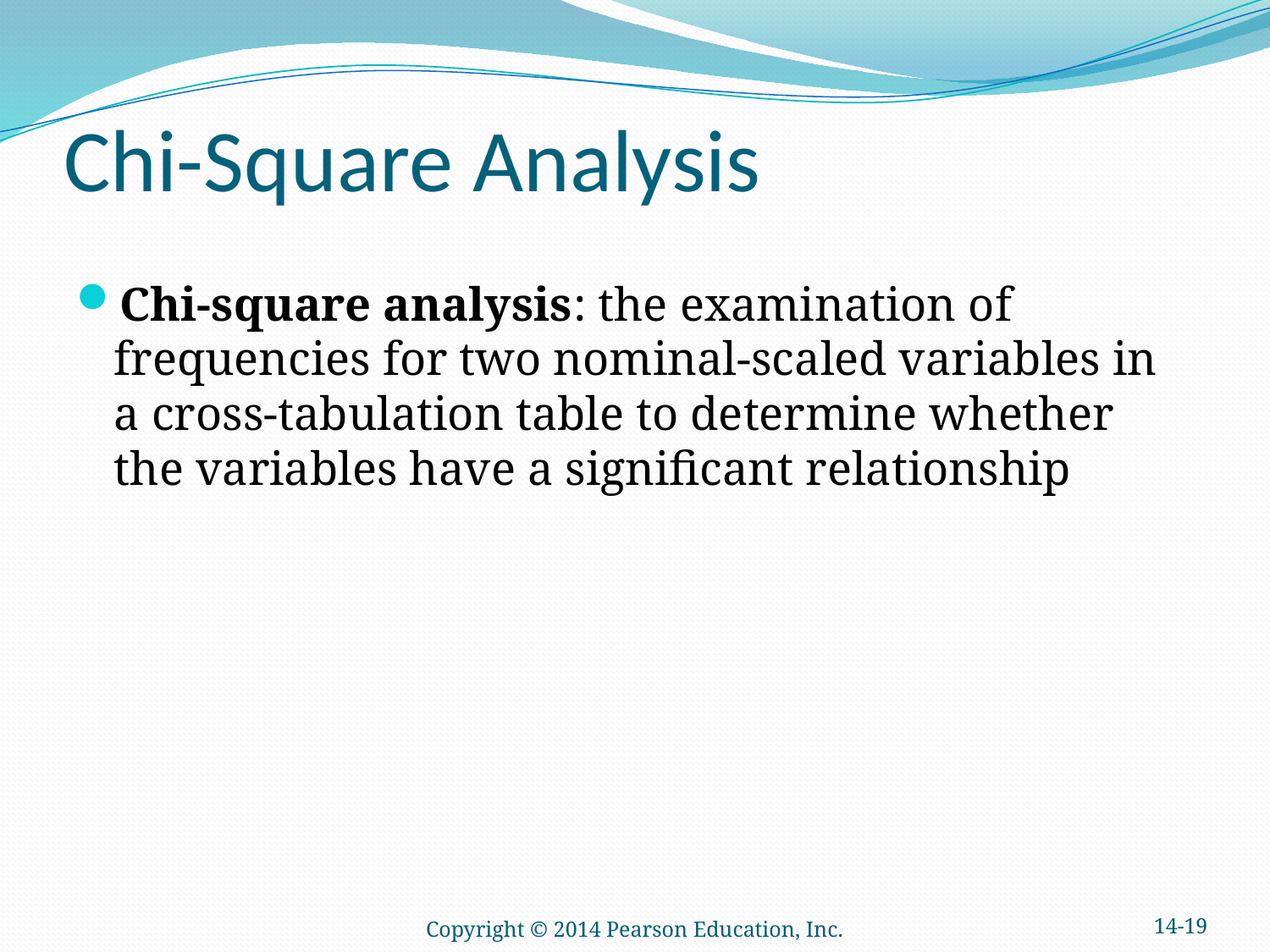

# Chi-Square Analysis
Chi-square analysis: the examination of frequencies for two nominal-scaled variables in a cross-tabulation table to determine whether the variables have a significant relationship